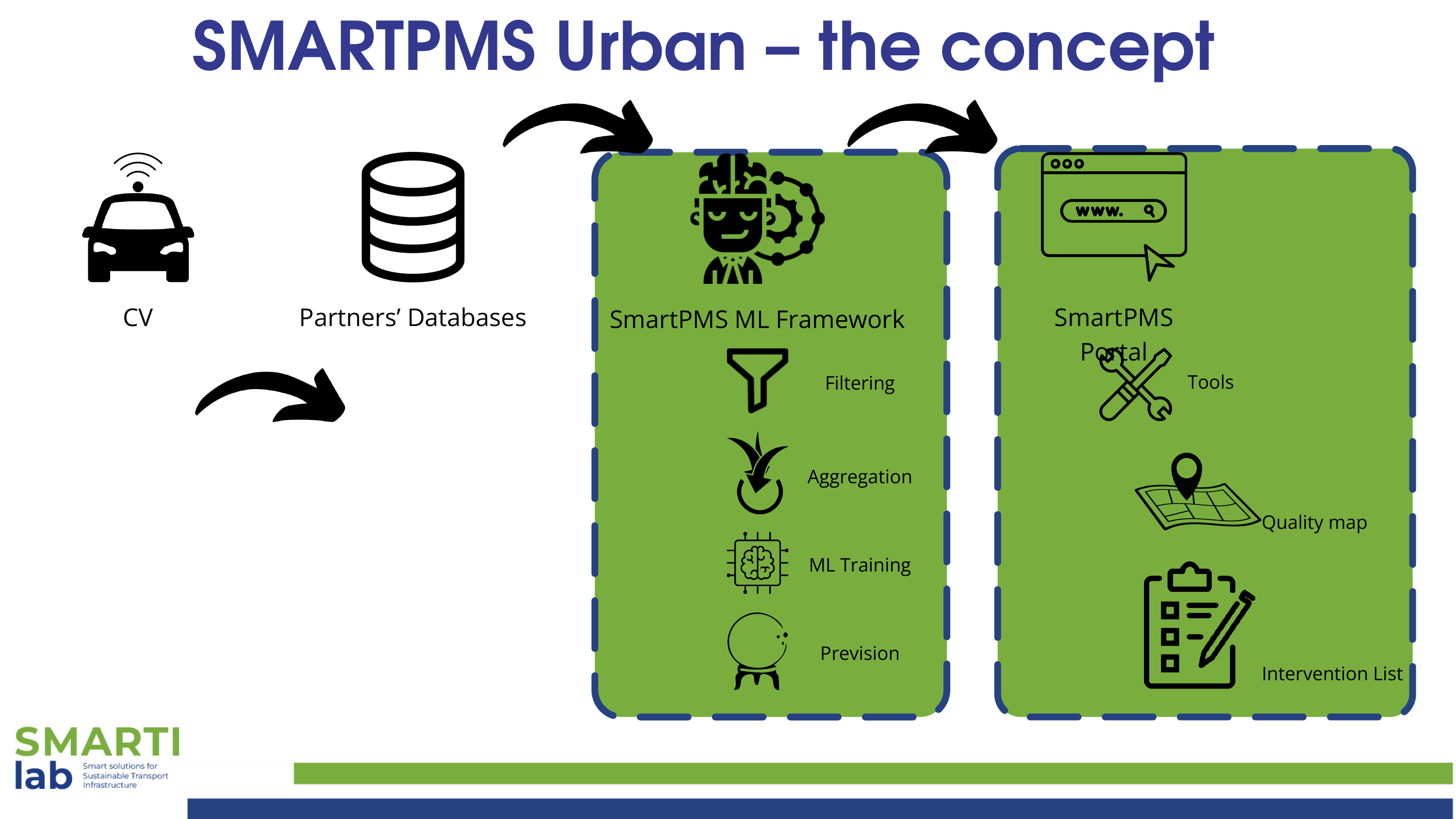

SMARTPMS Urban – the concept

CV
Partners’ Databases
SmartPMS Portal
SmartPMS ML Framework

Tools
Filtering

Aggregation
Quality map

ML Training

Prevision
Intervention List